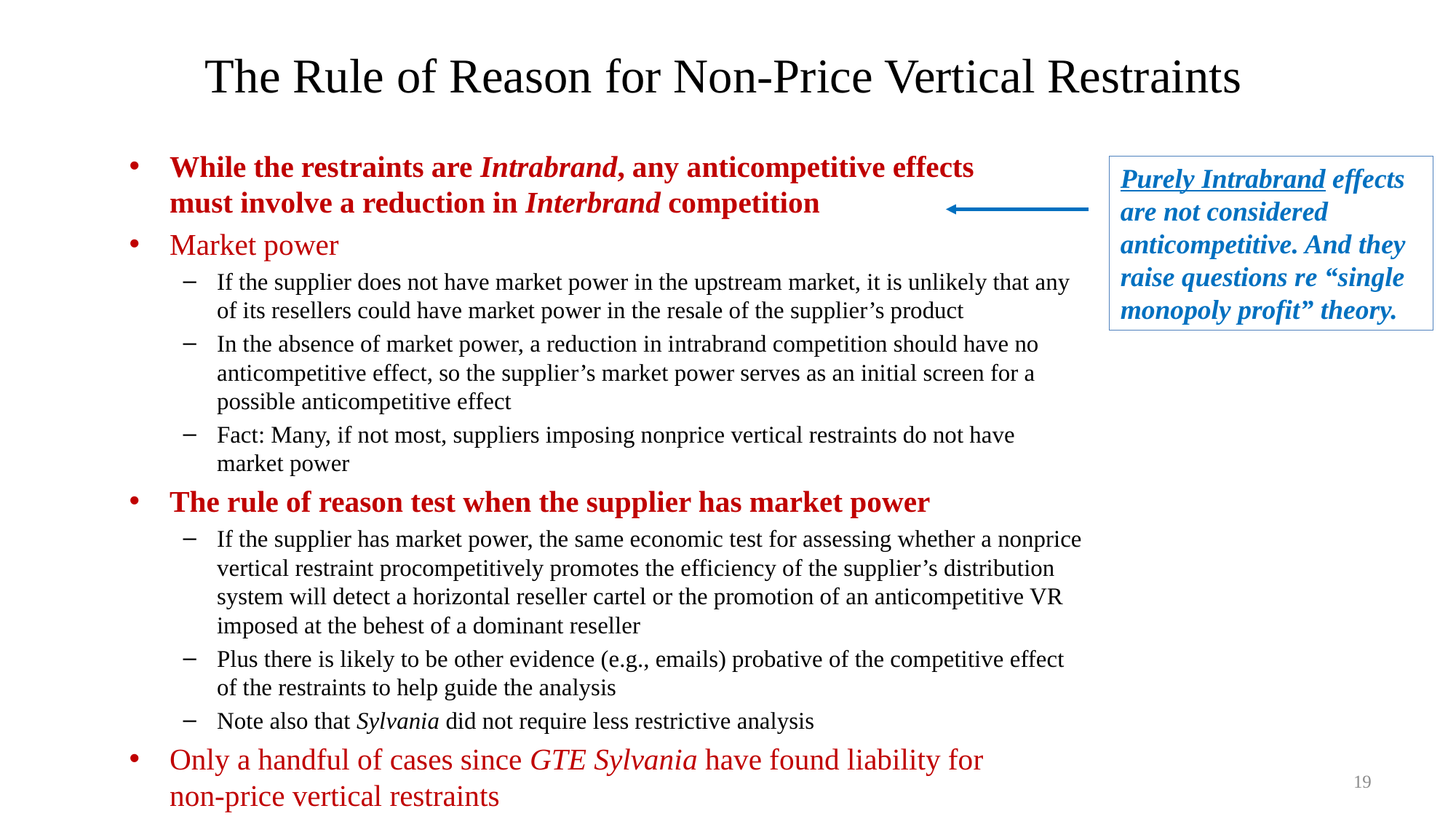

# The Rule of Reason for Non-Price Vertical Restraints
While the restraints are Intrabrand, any anticompetitive effects
must involve a reduction in Interbrand competition
Market power
If the supplier does not have market power in the upstream market, it is unlikely that any of its resellers could have market power in the resale of the supplier’s product
In the absence of market power, a reduction in intrabrand competition should have no anticompetitive effect, so the supplier’s market power serves as an initial screen for a possible anticompetitive effect
Fact: Many, if not most, suppliers imposing nonprice vertical restraints do not have market power
The rule of reason test when the supplier has market power
If the supplier has market power, the same economic test for assessing whether a nonprice vertical restraint procompetitively promotes the efficiency of the supplier’s distribution system will detect a horizontal reseller cartel or the promotion of an anticompetitive VR imposed at the behest of a dominant reseller
Plus there is likely to be other evidence (e.g., emails) probative of the competitive effect of the restraints to help guide the analysis
Note also that Sylvania did not require less restrictive analysis
Only a handful of cases since GTE Sylvania have found liability for
non-price vertical restraints
Purely Intrabrand effects are not considered anticompetitive. And they raise questions re “single monopoly profit” theory.
19